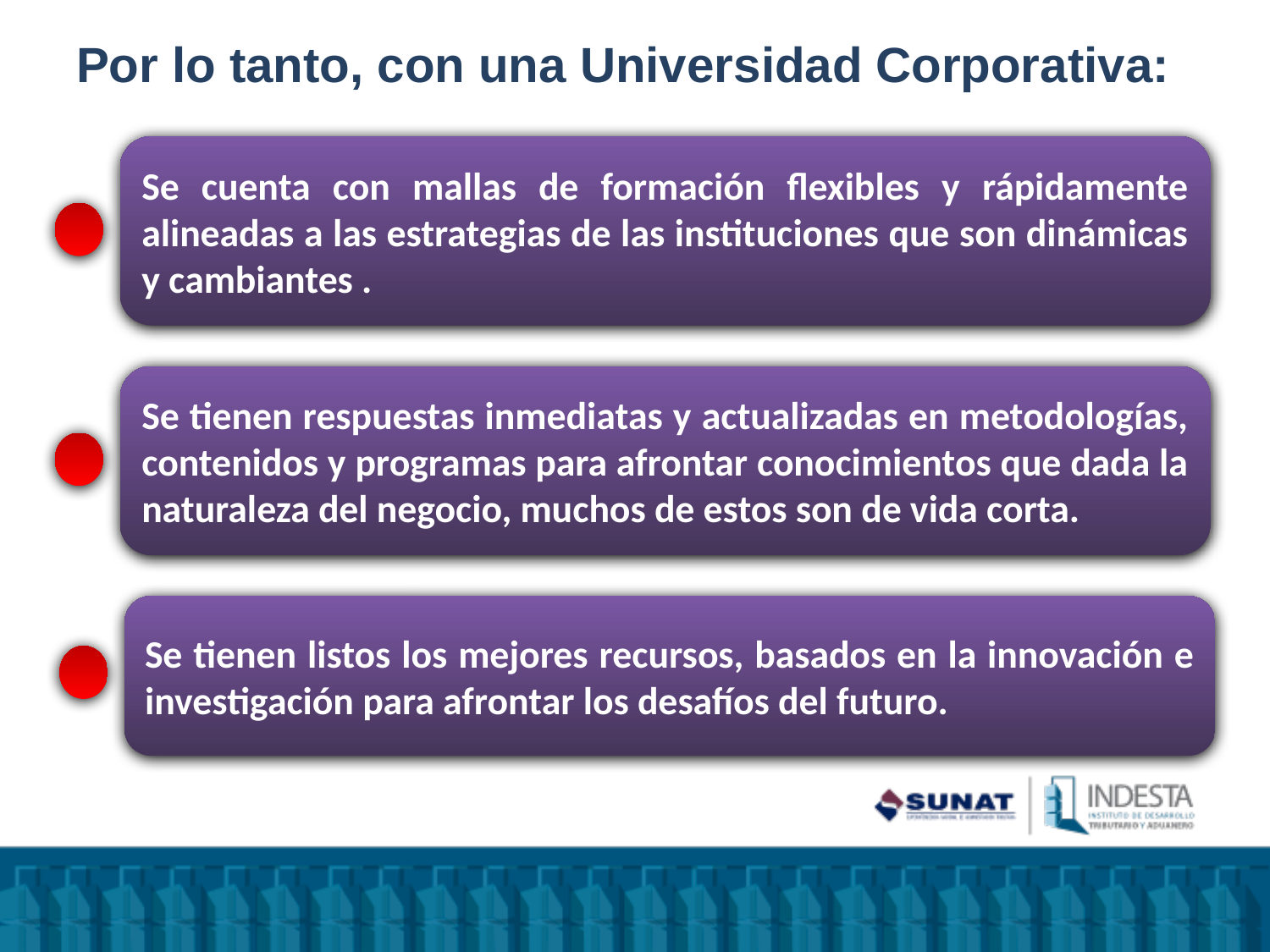

Por lo tanto, con una Universidad Corporativa:
Se cuenta con mallas de formación flexibles y rápidamente alineadas a las estrategias de las instituciones que son dinámicas y cambiantes .

Se tienen respuestas inmediatas y actualizadas en metodologías, contenidos y programas para afrontar conocimientos que dada la naturaleza del negocio, muchos de estos son de vida corta.

Se tienen listos los mejores recursos, basados en la innovación e investigación para afrontar los desafíos del futuro.